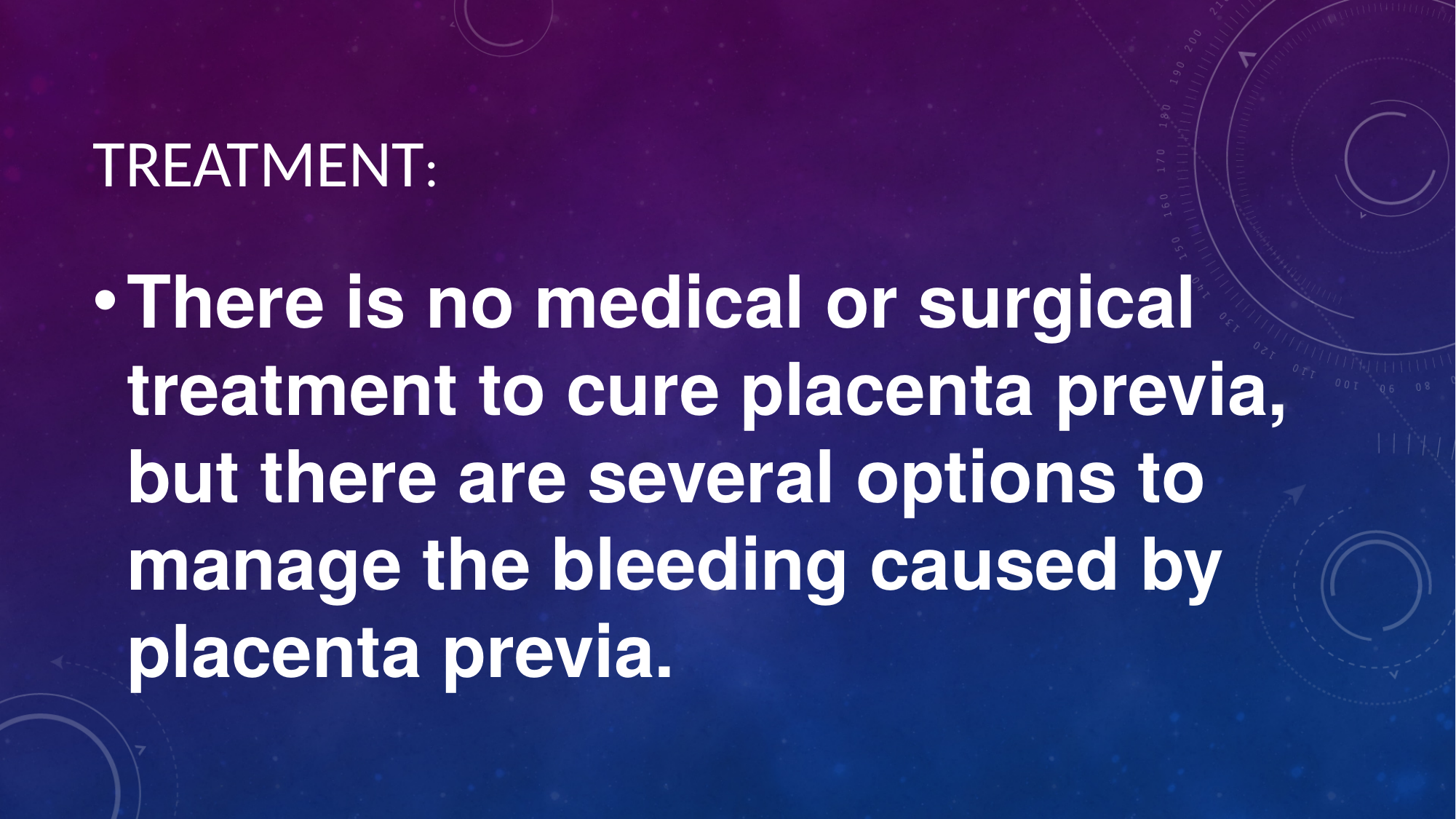

# Treatment:
There is no medical or surgical treatment to cure placenta previa, but there are several options to manage the bleeding caused by placenta previa.